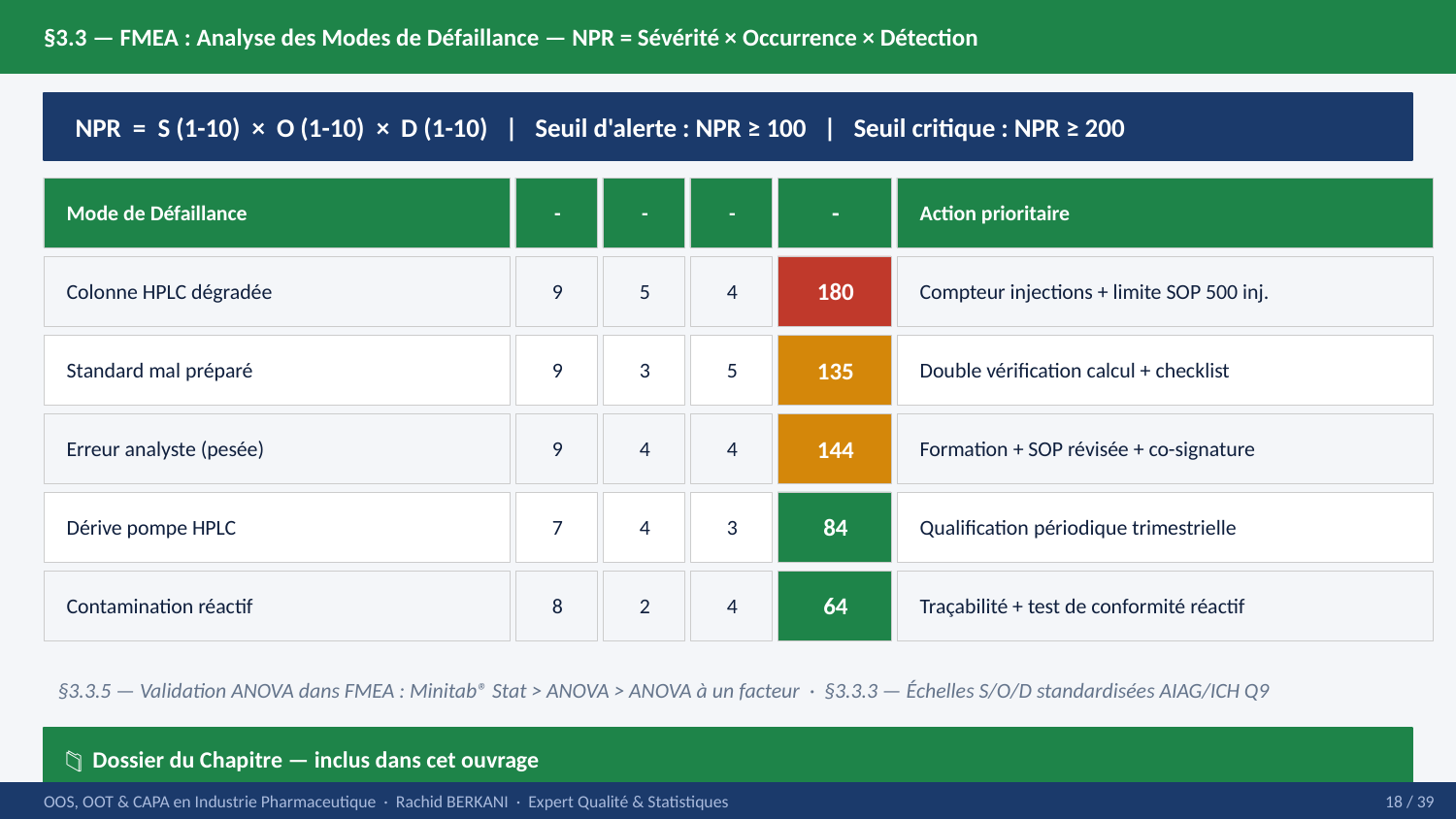

§3.3 — FMEA : Analyse des Modes de Défaillance — NPR = Sévérité × Occurrence × Détection

NPR  =  S (1-10)  ×  O (1-10)  ×  D (1-10)   |   Seuil d'alerte : NPR ≥ 100   |   Seuil critique : NPR ≥ 200

Mode de Défaillance

-

-

-

-

Action prioritaire

Colonne HPLC dégradée

9

5

4

180

Compteur injections + limite SOP 500 inj.

Standard mal préparé

9

3

5

135

Double vérification calcul + checklist

Erreur analyste (pesée)

9

4

4

144

Formation + SOP révisée + co-signature

Dérive pompe HPLC

7

4

3

84

Qualification périodique trimestrielle

Contamination réactif

8

2

4

64

Traçabilité + test de conformité réactif
§3.3.5 — Validation ANOVA dans FMEA : Minitab® Stat > ANOVA > ANOVA à un facteur  ·  §3.3.3 — Échelles S/O/D standardisées AIAG/ICH Q9

📁  Dossier du Chapitre — inclus dans cet ouvrage

OOS, OOT & CAPA en Industrie Pharmaceutique  ·  Rachid BERKANI  ·  Expert Qualité & Statistiques
18 / 39

📊 Template FMEA analytique (Excel)
📋 Guide notation S/O/D (Word)
✅ Checklist FMEA avant clôture
📄 Procédure FMEA pharmaceutique